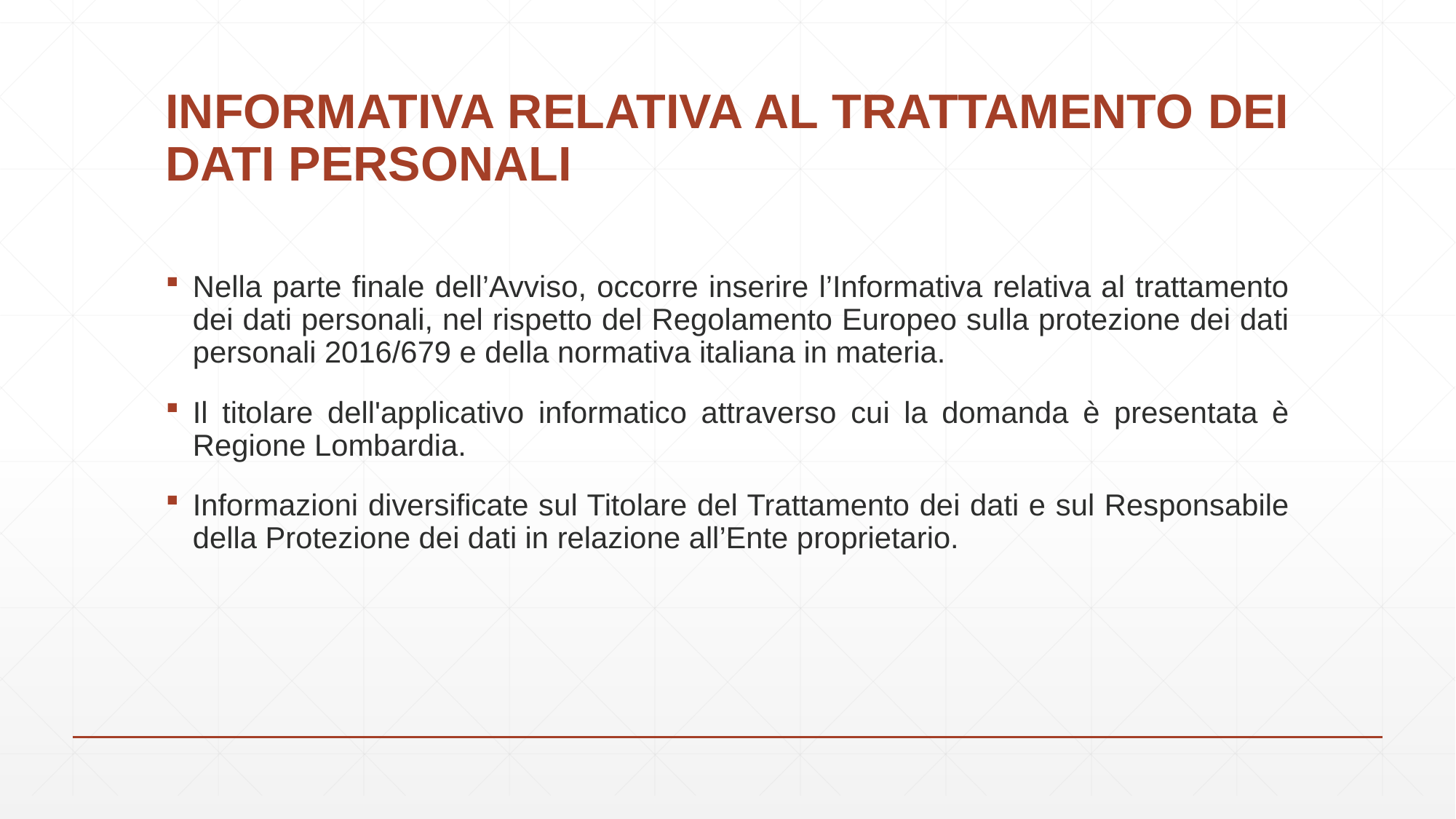

# INFORMATIVA RELATIVA AL TRATTAMENTO DEI DATI PERSONALI

Nella parte finale dell’Avviso, occorre inserire l’Informativa relativa al trattamento dei dati personali, nel rispetto del Regolamento Europeo sulla protezione dei dati personali 2016/679 e della normativa italiana in materia.
Il titolare dell'applicativo informatico attraverso cui la domanda è presentata è Regione Lombardia.
Informazioni diversificate sul Titolare del Trattamento dei dati e sul Responsabile della Protezione dei dati in relazione all’Ente proprietario.